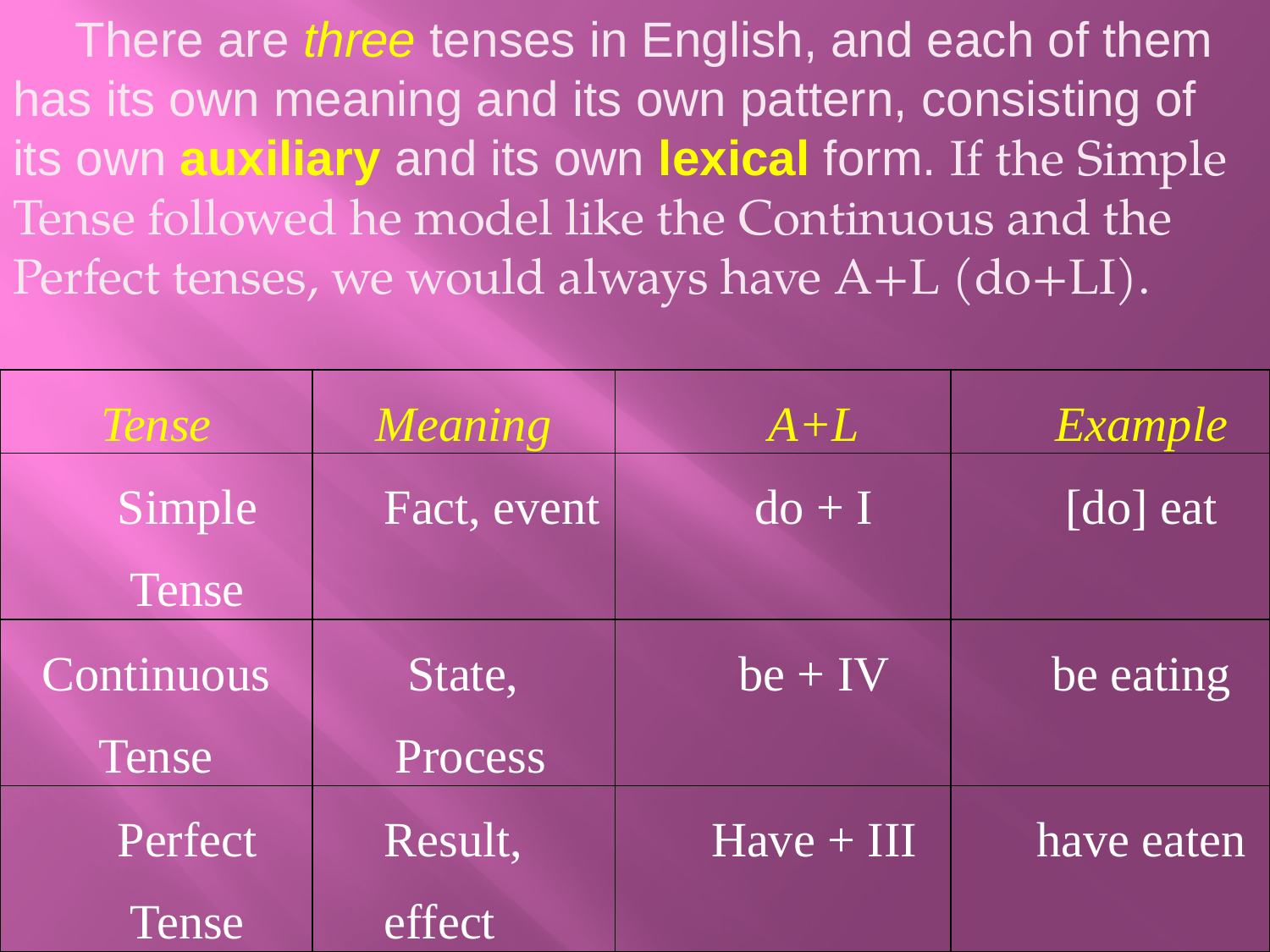

There are three tenses in English, and each of them has its own meaning and its own pattern, consisting of its own auxiliary and its own lexical form. If the Simple Tense followed he model like the Continuous and the Perfect tenses, we would always have A+L (do+LI).
| Tense | Meaning | A+L | Example |
| --- | --- | --- | --- |
| Simple Tense | Fact, event | do + I | [do] eat |
| Continuous Tense | State, Process | be + IV | be eating |
| Perfect Tense | Result, еffect | Have + III | have eaten |